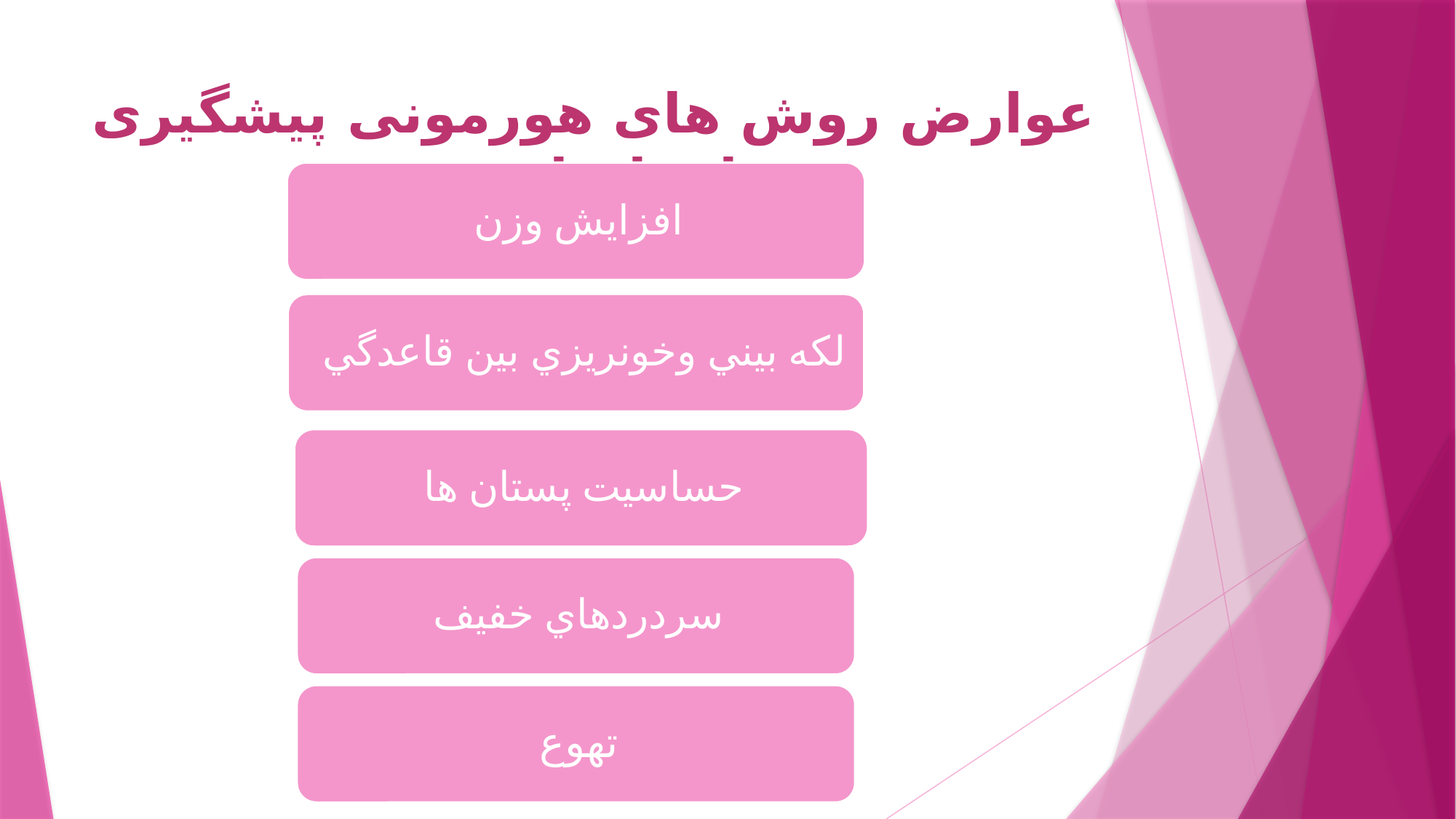

# عوارض روش های هورمونی پیشگیری از بارداری
افزايش وزن
لكه بيني وخونريزي بين قاعدگي
حساسيت پستان ها
سردردهاي خفيف
تهوع